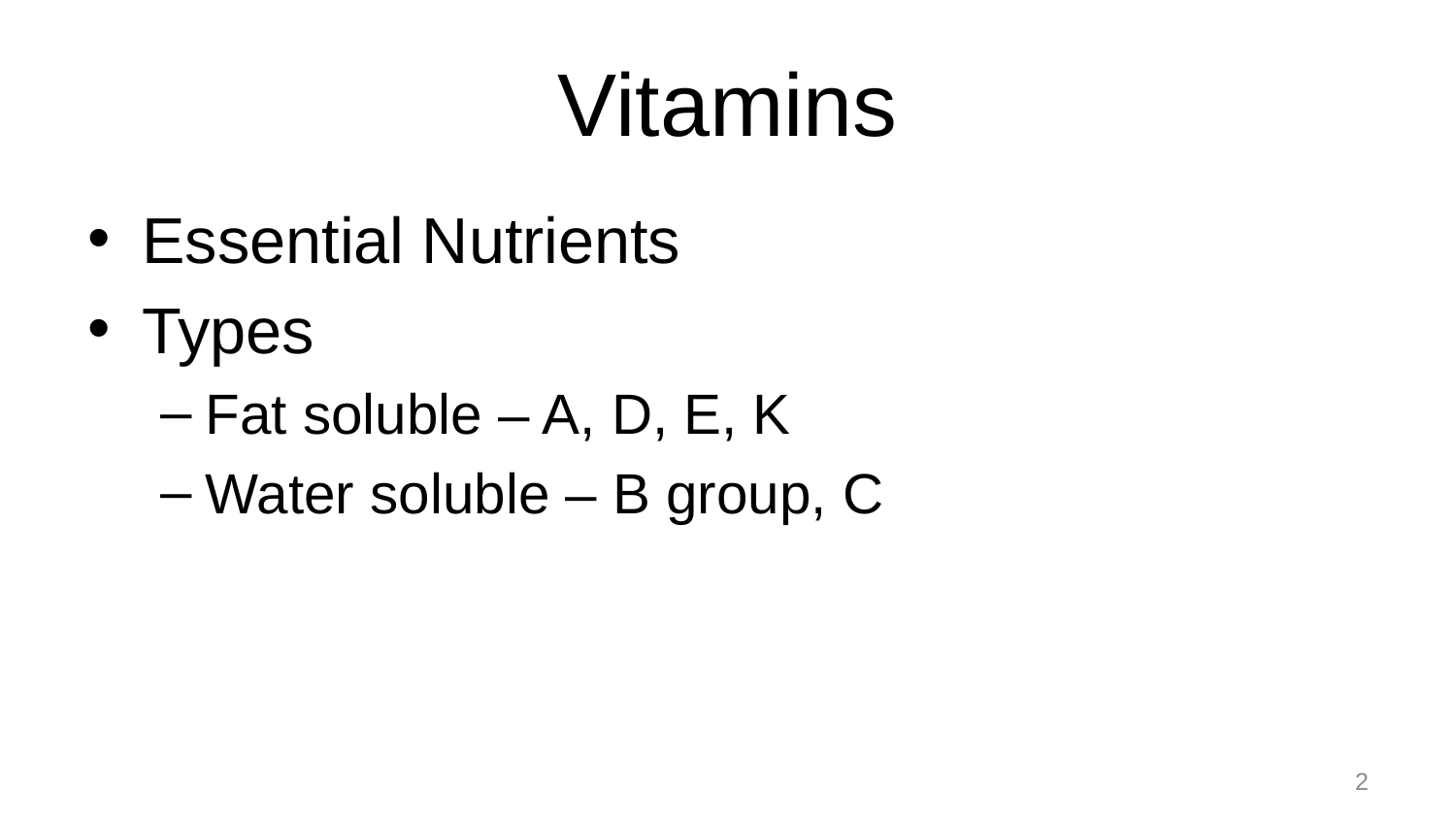

# Vitamins
Essential Nutrients
Types
Fat soluble – A, D, E, K
Water soluble – B group, C

2